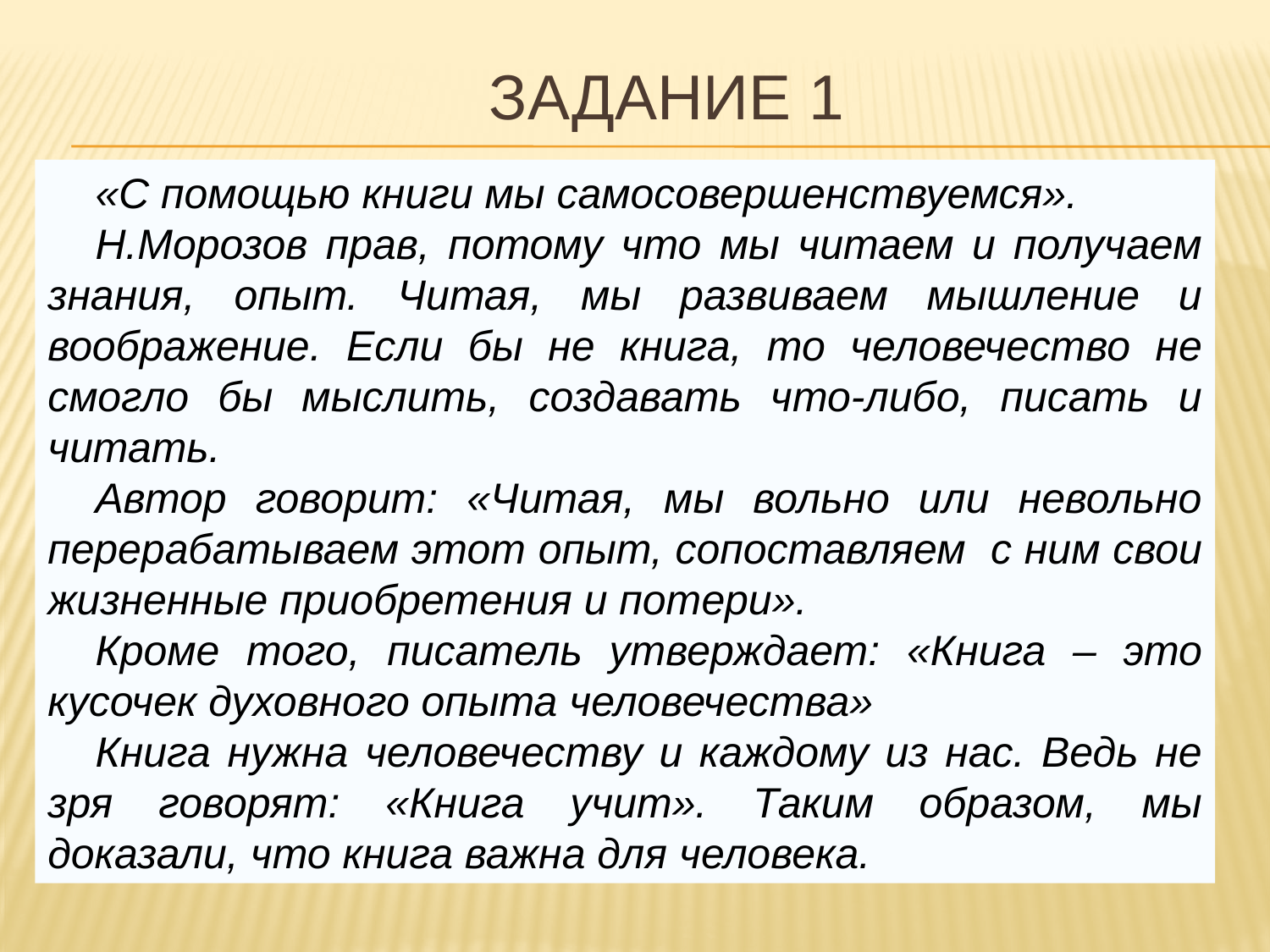

# Задание 1
«С помощью книги мы самосовершенствуемся».
Н.Морозов прав, потому что мы читаем и получаем знания, опыт. Читая, мы развиваем мышление и воображение. Если бы не книга, то человечество не смогло бы мыслить, создавать что-либо, писать и читать.
Автор говорит: «Читая, мы вольно или невольно перерабатываем этот опыт, сопоставляем  с ним свои жизненные приобретения и потери».
Кроме того, писатель утверждает: «Книга – это кусочек духовного опыта человечества»
Книга нужна человечеству и каждому из нас. Ведь не зря говорят: «Книга учит». Таким образом, мы доказали, что книга важна для человека.